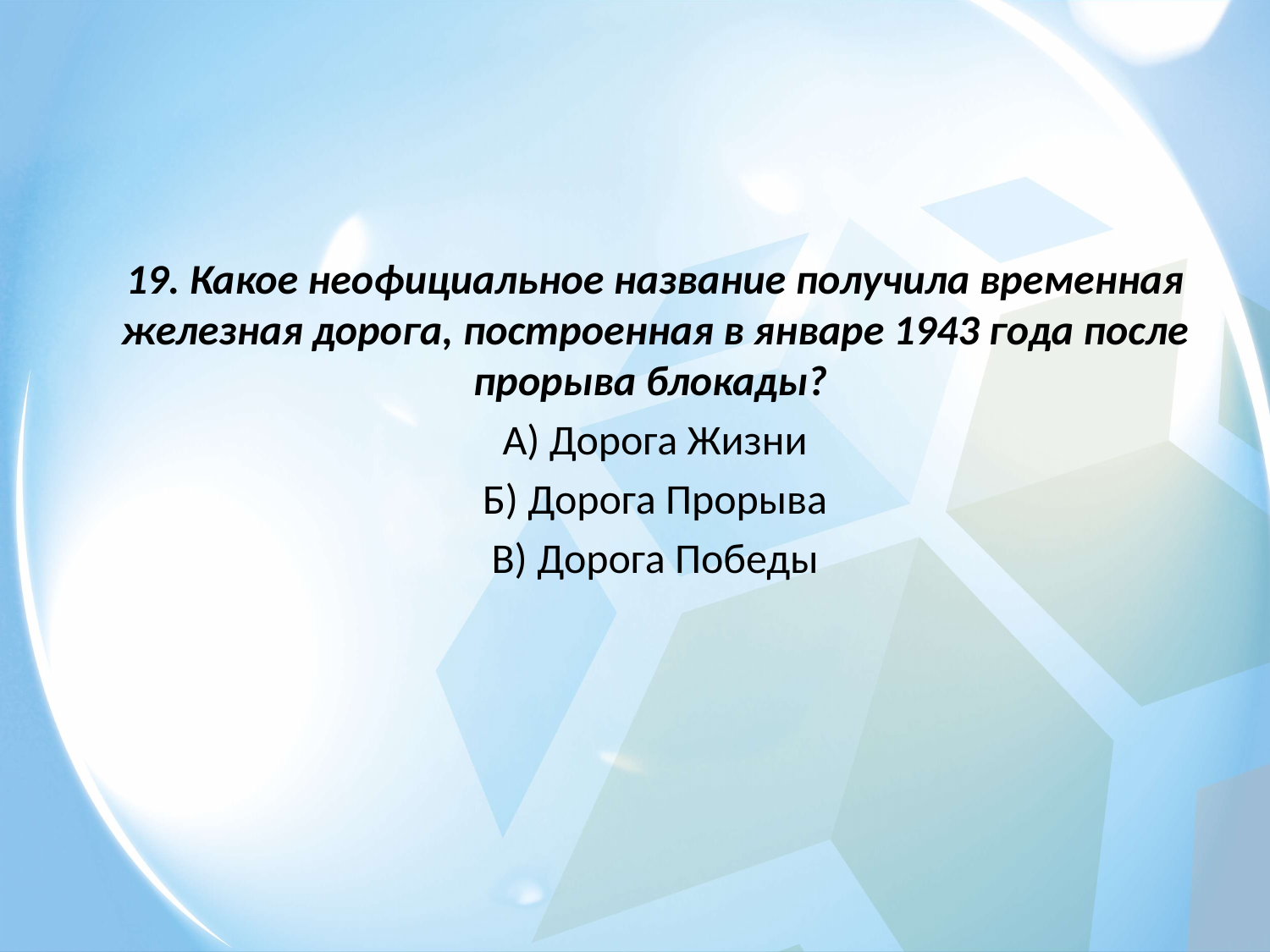

19. Какое неофициальное название получила временная железная дорога, построенная в январе 1943 года после прорыва блокады?
А) Дорога Жизни
Б) Дорога Прорыва
В) Дорога Победы